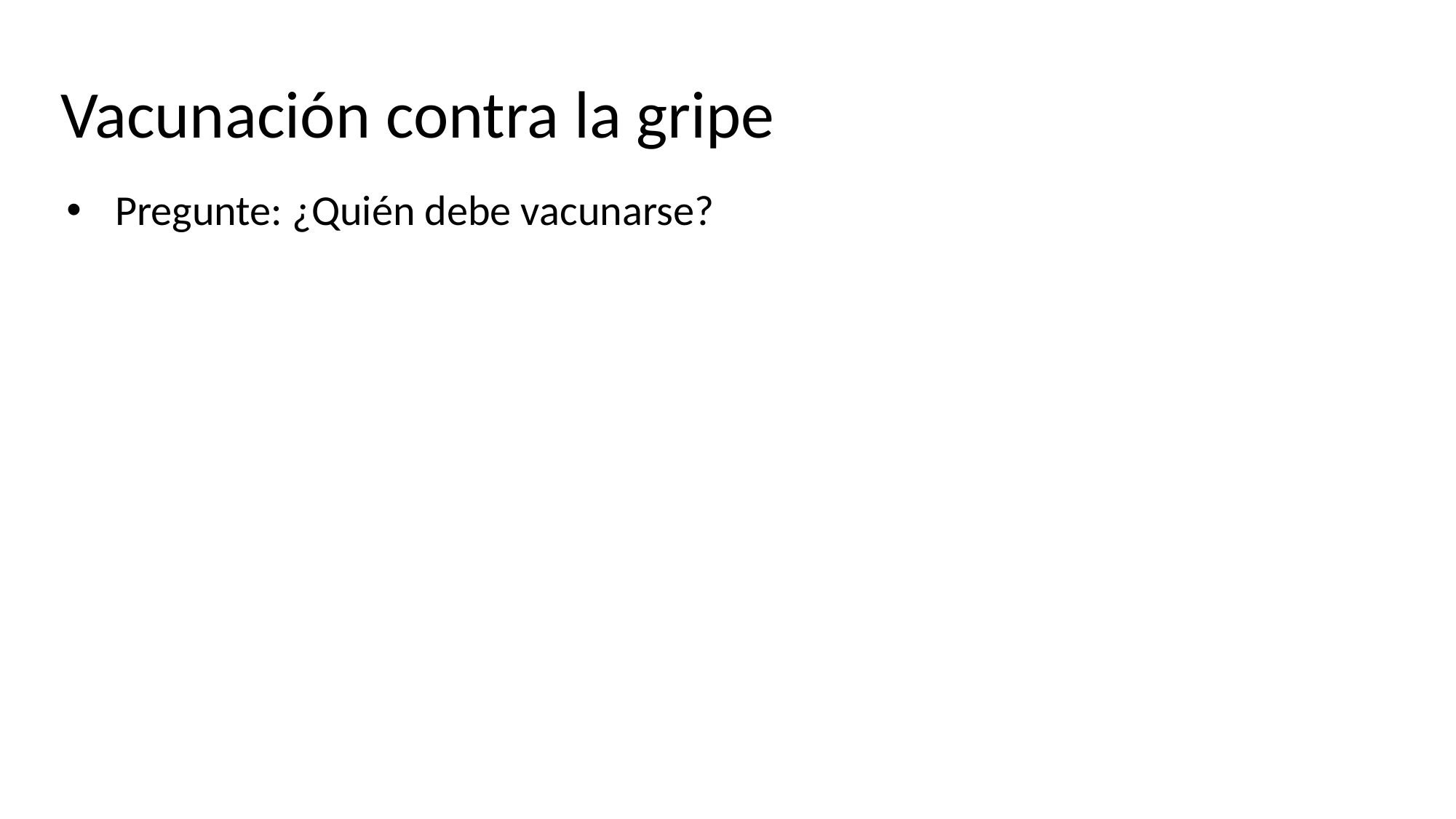

# Vacunación contra la gripe
Pregunte: ¿Quién debe vacunarse?